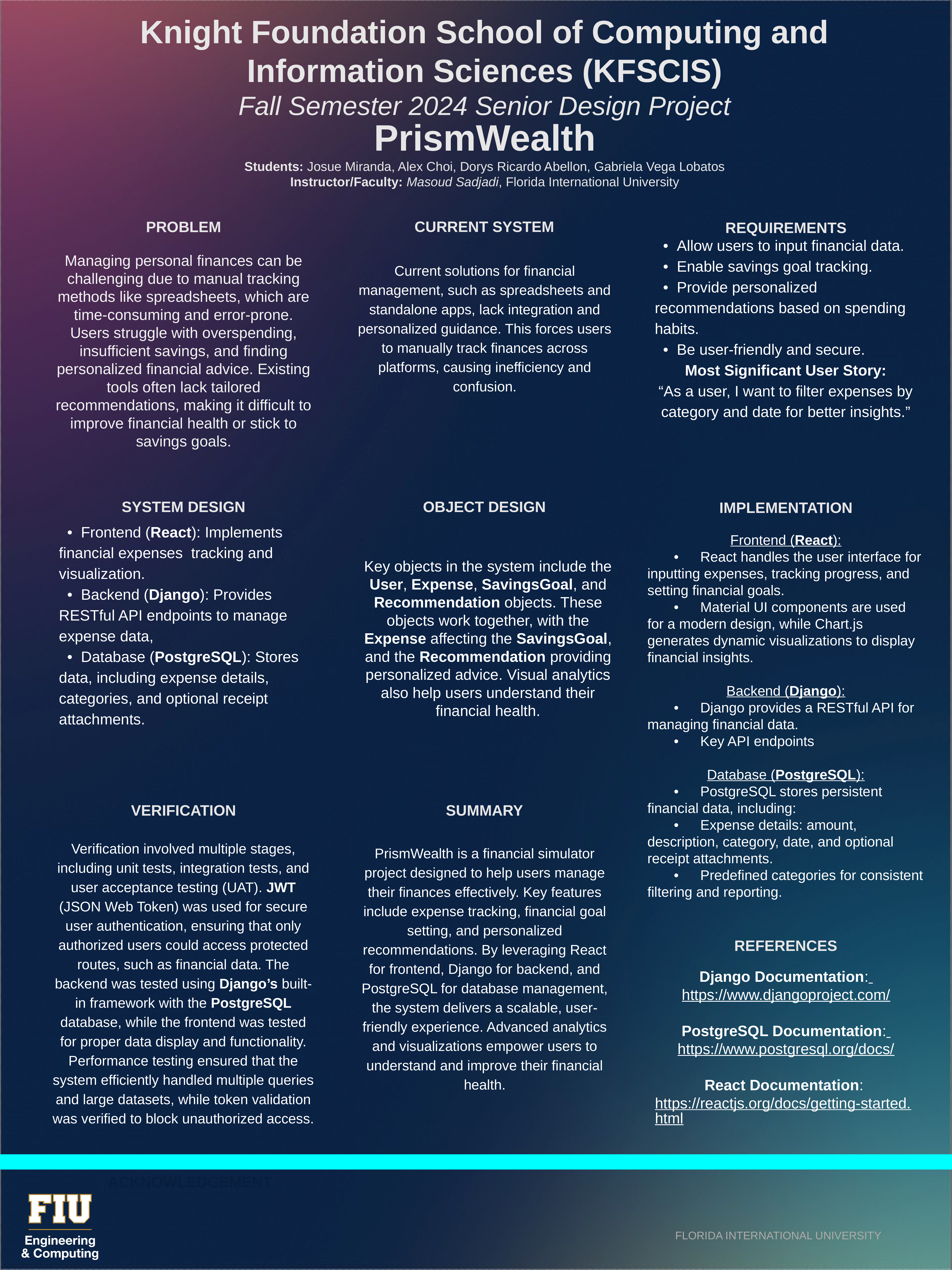

Knight Foundation School of Computing and Information Sciences (KFSCIS)
Fall Semester 2024 Senior Design Project
PrismWealth
Students: Josue Miranda, Alex Choi, Dorys Ricardo Abellon, Gabriela Vega Lobatos
Instructor/Faculty: Masoud Sadjadi, Florida International University
CURRENT SYSTEM
PROBLEM
REQUIREMENTS
  •  Allow users to input financial data.
  •  Enable savings goal tracking.
  •  Provide personalized recommendations based on spending habits.
  •  Be user-friendly and secure.
Most Significant User Story:
“As a user, I want to filter expenses by category and date for better insights.”
Managing personal finances can be challenging due to manual tracking methods like spreadsheets, which are time-consuming and error-prone. Users struggle with overspending, insufficient savings, and finding personalized financial advice. Existing tools often lack tailored recommendations, making it difficult to improve financial health or stick to savings goals.

Current solutions for financial management, such as spreadsheets and standalone apps, lack integration and personalized guidance. This forces users to manually track finances across platforms, causing inefficiency and confusion.

OBJECT DESIGN
SYSTEM DESIGN
IMPLEMENTATION
  •  Frontend (React): Implements financial expenses  tracking and visualization.
  •  Backend (Django): Provides RESTful API endpoints to manage expense data,
  •  Database (PostgreSQL): Stores data, including expense details, categories, and optional receipt attachments.

Frontend (React):
	•	React handles the user interface for inputting expenses, tracking progress, and setting financial goals.
	•	Material UI components are used for a modern design, while Chart.js generates dynamic visualizations to display financial insights.

Backend (Django):
	•	Django provides a RESTful API for managing financial data.
	•	Key API endpoints

Database (PostgreSQL):
	•	PostgreSQL stores persistent financial data, including:
	•	Expense details: amount, description, category, date, and optional receipt attachments.
	•	Predefined categories for consistent filtering and reporting.

Key objects in the system include the User, Expense, SavingsGoal, and Recommendation objects. These objects work together, with the Expense affecting the SavingsGoal, and the Recommendation providing personalized advice. Visual analytics also help users understand their financial health.
VERIFICATION
SUMMARY
Verification involved multiple stages, including unit tests, integration tests, and user acceptance testing (UAT). JWT (JSON Web Token) was used for secure user authentication, ensuring that only authorized users could access protected routes, such as financial data. The backend was tested using Django’s built-in framework with the PostgreSQL database, while the frontend was tested for proper data display and functionality. Performance testing ensured that the system efficiently handled multiple queries and large datasets, while token validation was verified to block unauthorized access.

PrismWealth is a financial simulator project designed to help users manage their finances effectively. Key features include expense tracking, financial goal setting, and personalized recommendations. By leveraging React for frontend, Django for backend, and PostgreSQL for database management, the system delivers a scalable, user-friendly experience. Advanced analytics and visualizations empower users to understand and improve their financial health.

REFERENCES
Django Documentation: https://www.djangoproject.com/

PostgreSQL Documentation: https://www.postgresql.org/docs/

React Documentation: https://reactjs.org/docs/getting-started.html

ACKNOWLEDGEMENT